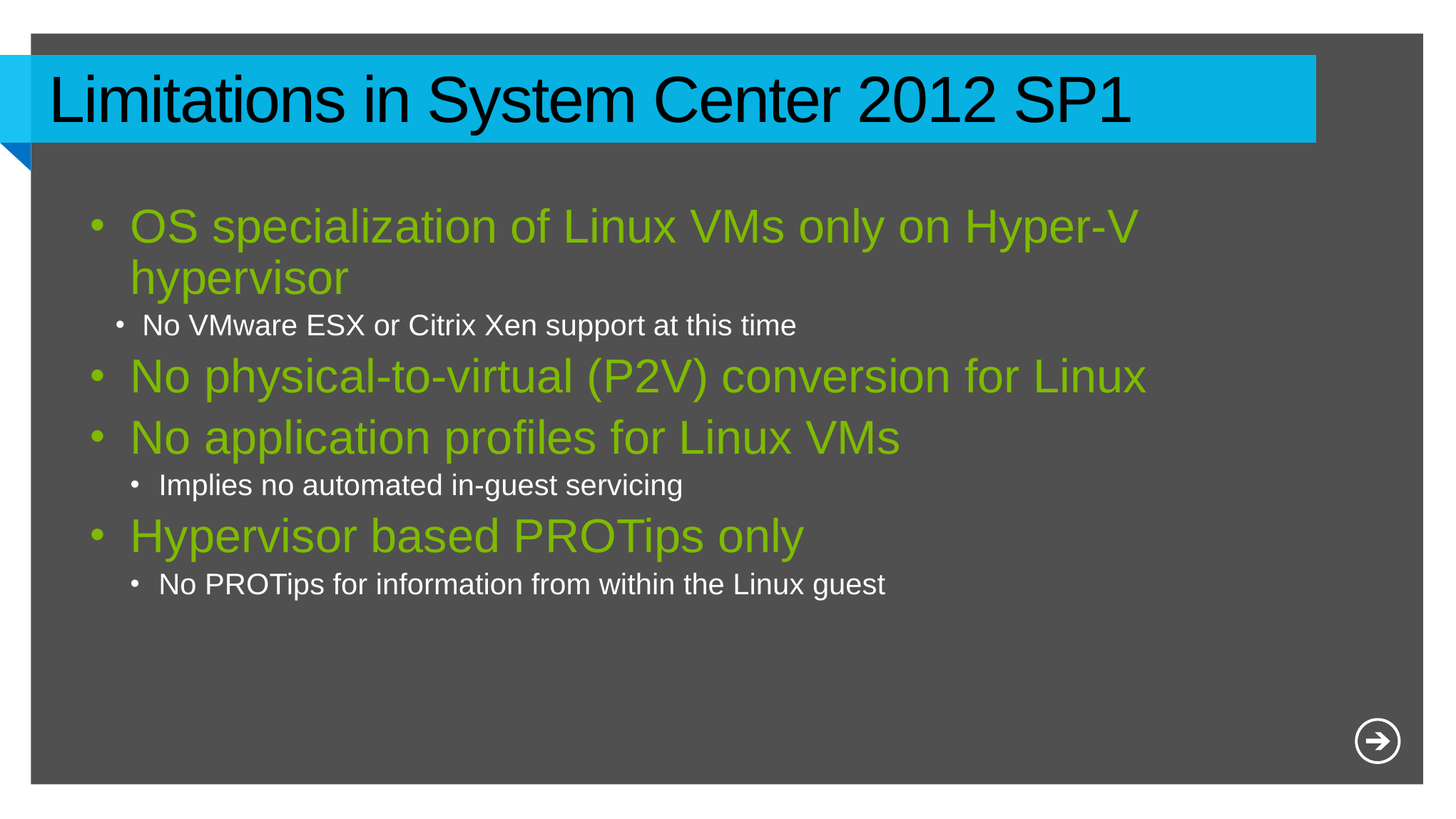

# Limitations in System Center 2012 SP1
OS specialization of Linux VMs only on Hyper-V hypervisor
No VMware ESX or Citrix Xen support at this time
No physical-to-virtual (P2V) conversion for Linux
No application profiles for Linux VMs
Implies no automated in-guest servicing
Hypervisor based PROTips only
No PROTips for information from within the Linux guest
Microsoft Confidential